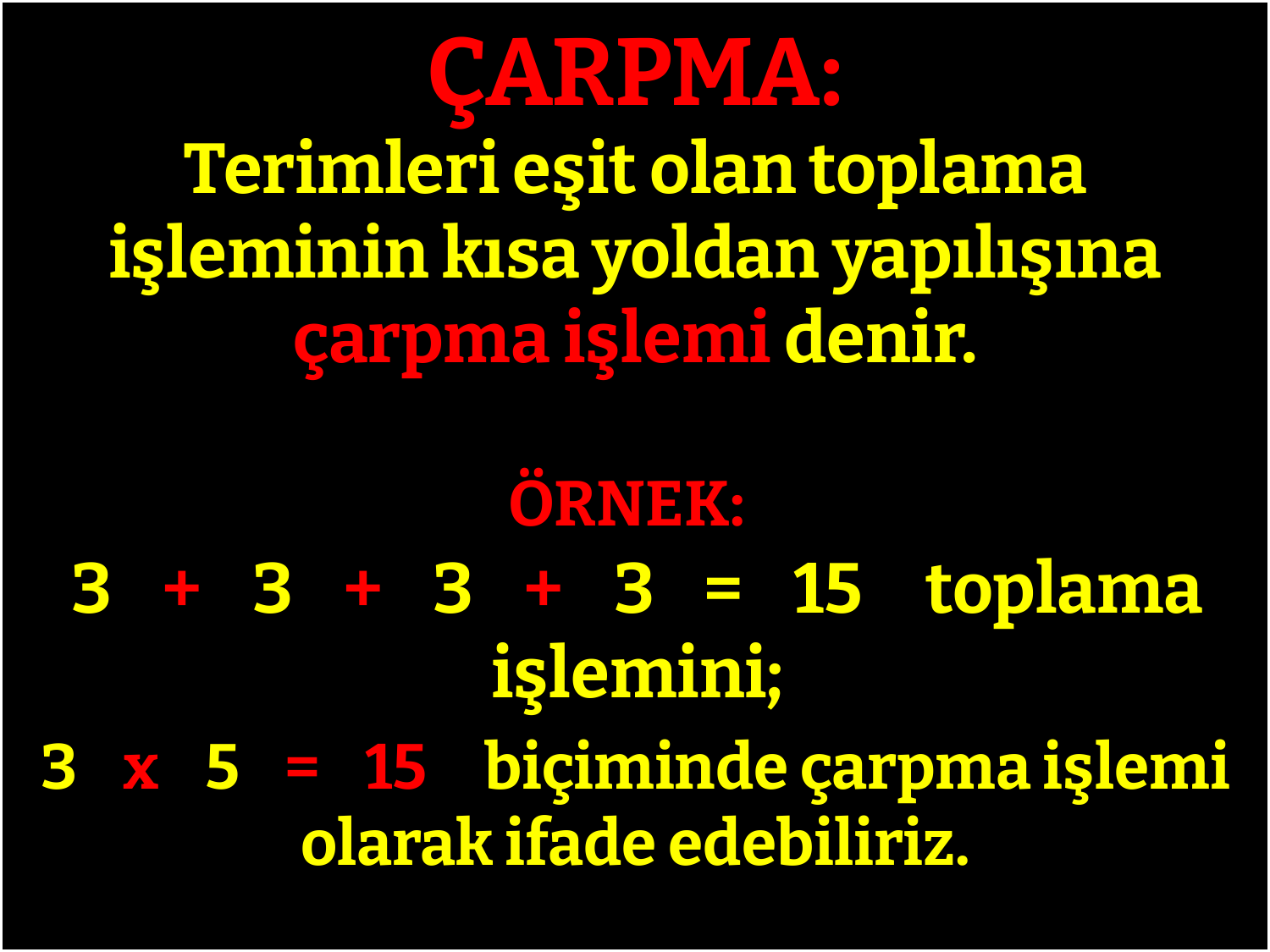

ÇARPMA:
Terimleri eşit olan toplama işleminin kısa yoldan yapılışına çarpma işlemi denir.
#
ÖRNEK:
3    +    3    +    3    +    3    =    15     toplama işlemini;
3    x    5    =    15     biçiminde çarpma işlemi olarak ifade edebiliriz.